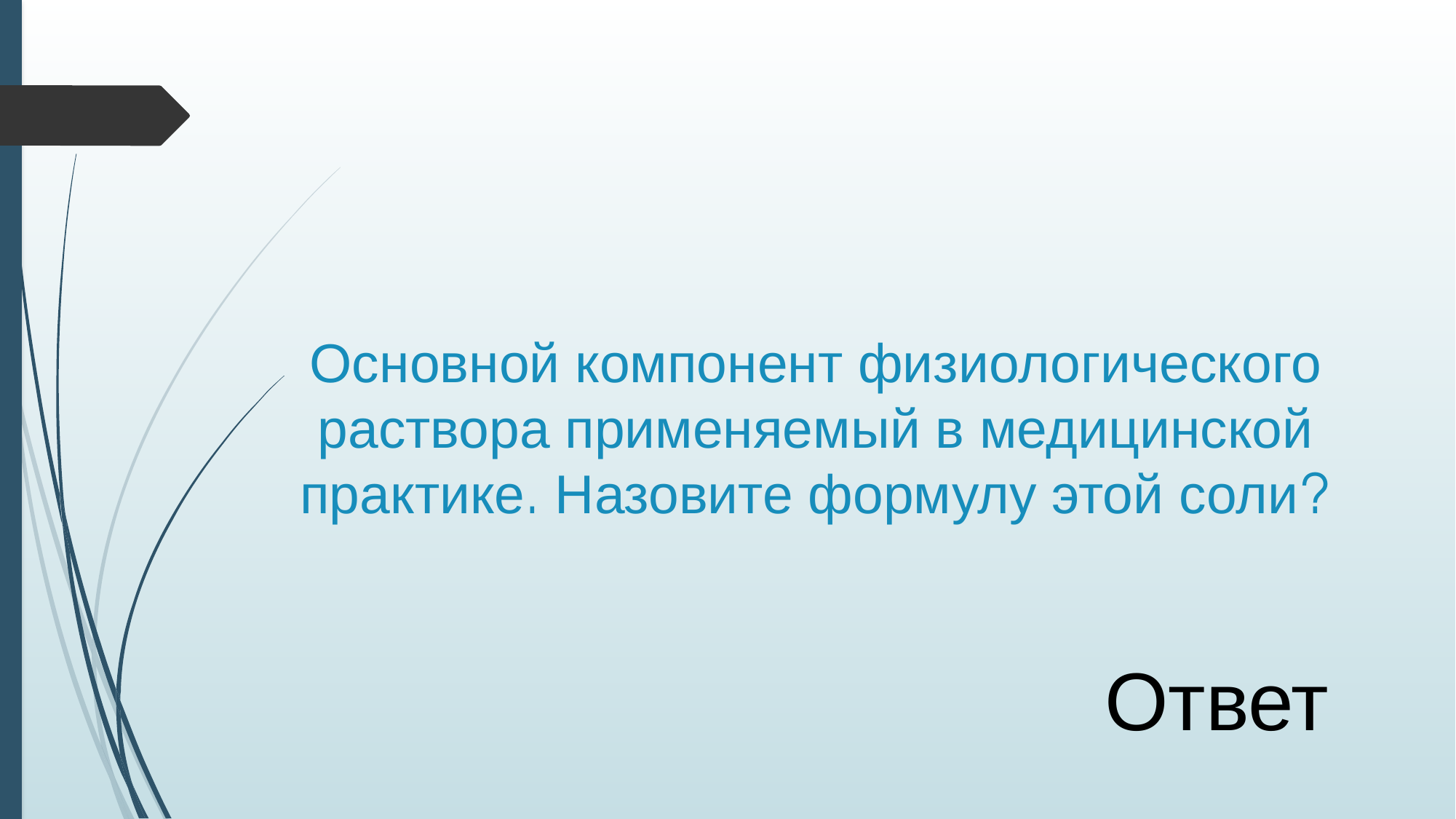

# Основной компонент физиологического раствора применяемый в медицинской практике. Назовите формулу этой соли?
Ответ